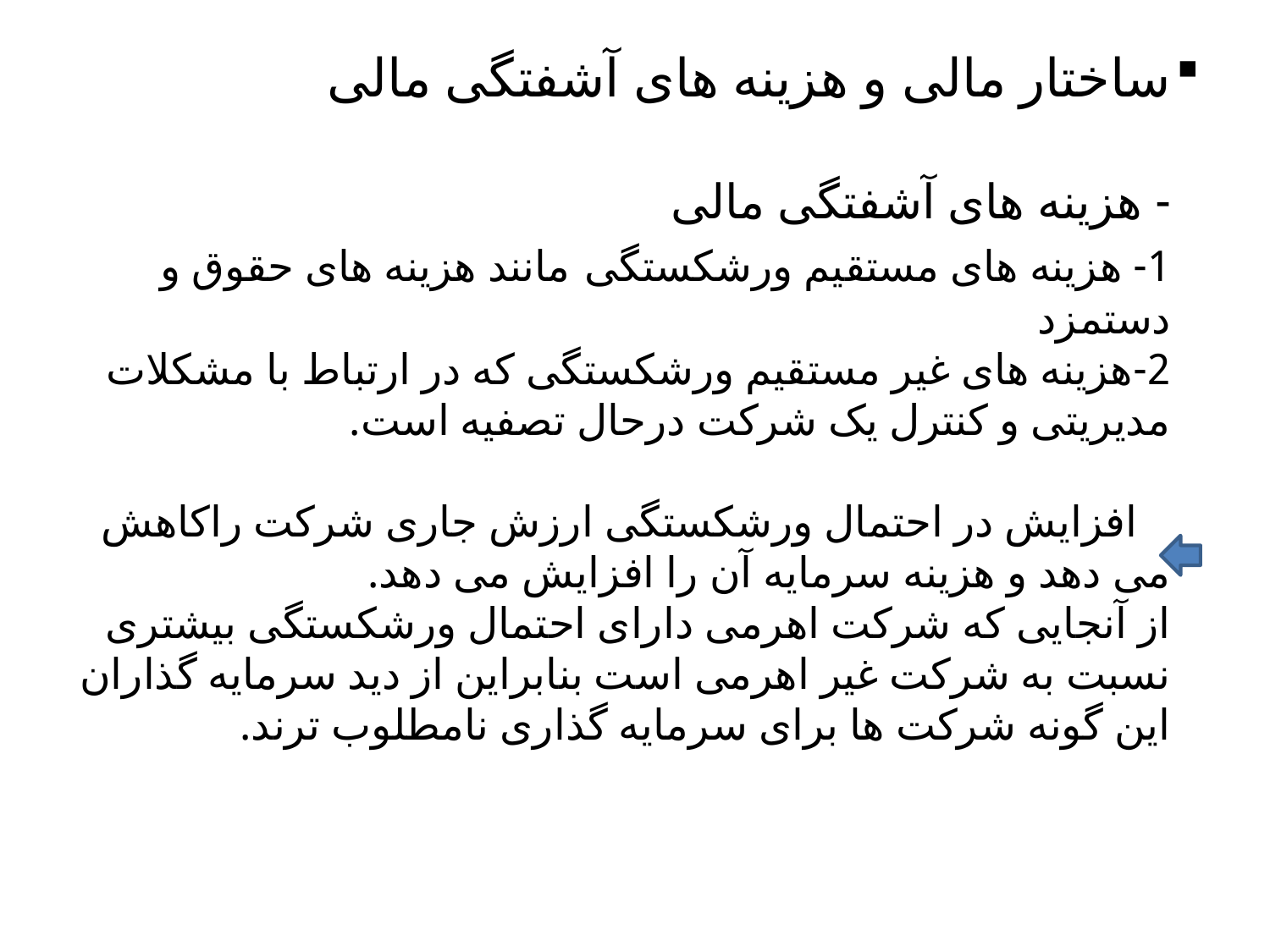

# ساختار مالی و هزینه های آشفتگی مالی - هزینه های آشفتگی مالی 1- هزینه های مستقیم ورشکستگی مانند هزینه های حقوق و دستمزد 2-هزینه های غیر مستقیم ورشکستگی که در ارتباط با مشکلات مدیریتی و کنترل یک شرکت درحال تصفیه است. افزایش در احتمال ورشکستگی ارزش جاری شرکت راکاهش می دهد و هزینه سرمایه آن را افزایش می دهد. از آنجایی که شرکت اهرمی دارای احتمال ورشکستگی بیشتری نسبت به شرکت غیر اهرمی است بنابراین از دید سرمایه گذاران این گونه شرکت ها برای سرمایه گذاری نامطلوب ترند.